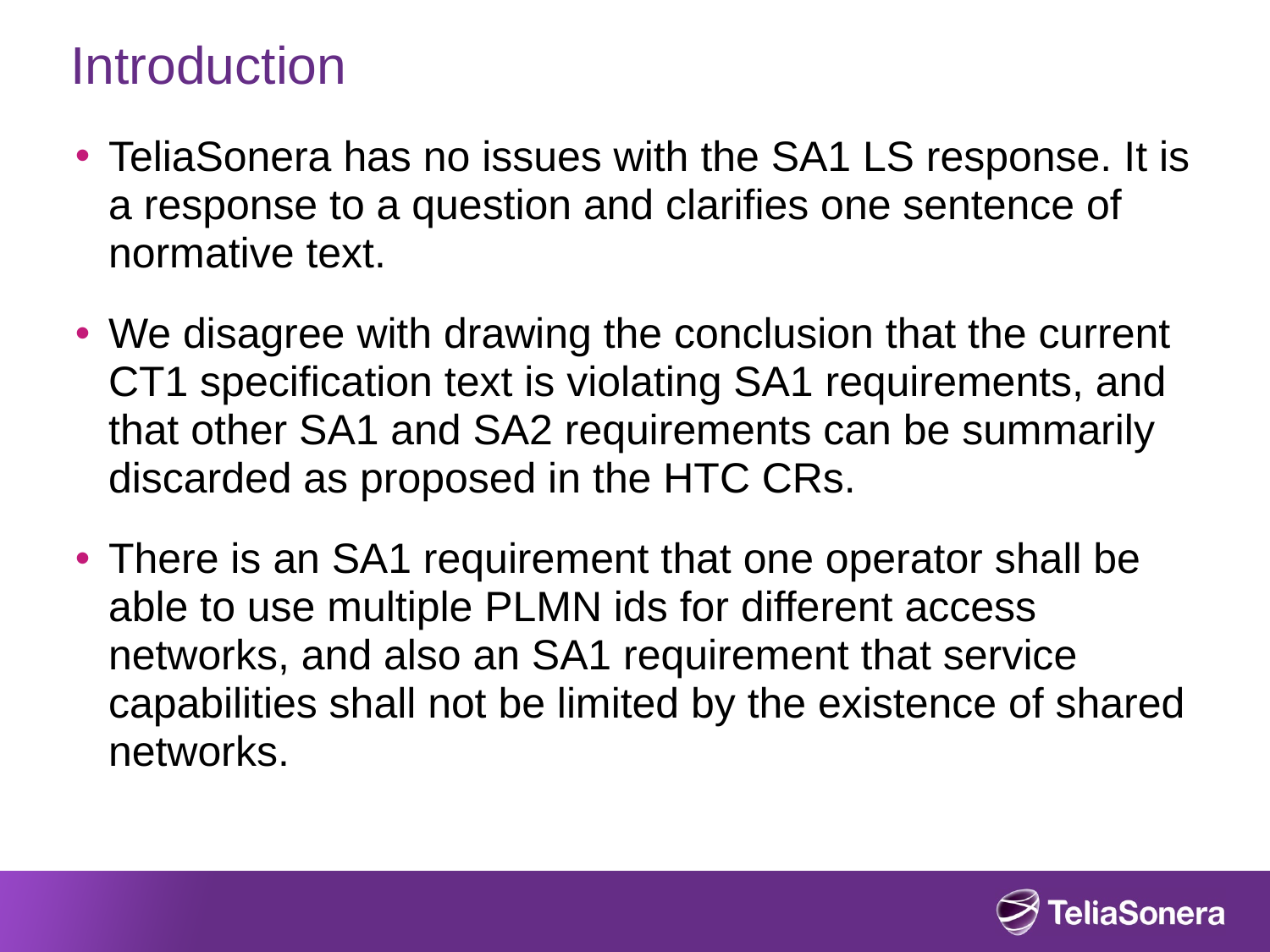

# Introduction
TeliaSonera has no issues with the SA1 LS response. It is a response to a question and clarifies one sentence of normative text.
We disagree with drawing the conclusion that the current CT1 specification text is violating SA1 requirements, and that other SA1 and SA2 requirements can be summarily discarded as proposed in the HTC CRs.
There is an SA1 requirement that one operator shall be able to use multiple PLMN ids for different access networks, and also an SA1 requirement that service capabilities shall not be limited by the existence of shared networks.